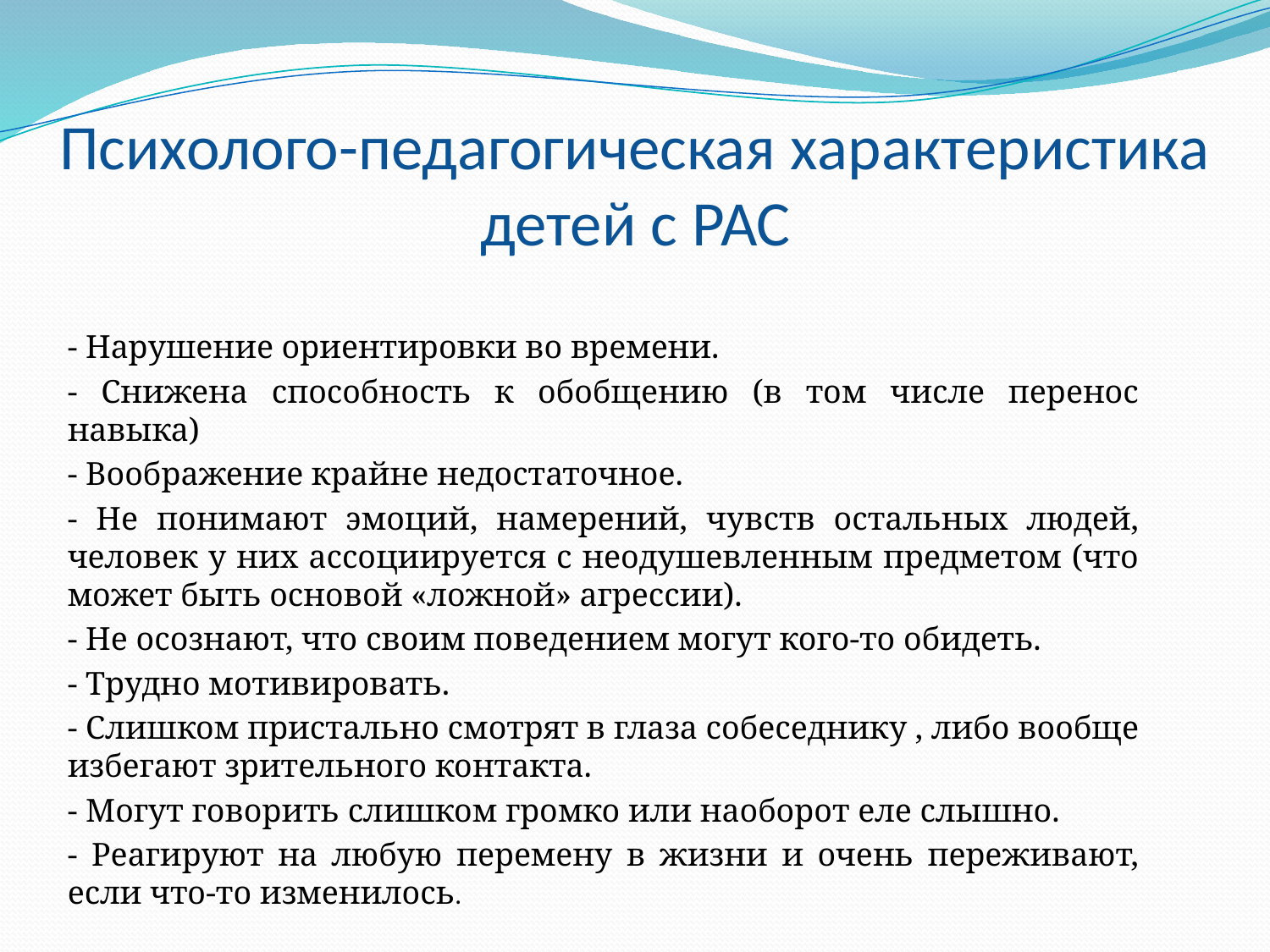

# Психолого-педагогическая характеристика детей с РАС

- Нарушение ориентировки во времени.
- Снижена способность к обобщению (в том числе перенос навыка)
- Воображение крайне недостаточное.
- Не понимают эмоций, намерений, чувств остальных людей, человек у них ассоциируется с неодушевленным предметом (что может быть основой «ложной» агрессии).
- Не осознают, что своим поведением могут кого-то обидеть.
- Трудно мотивировать.
- Слишком пристально смотрят в глаза собеседнику , либо вообще избегают зрительного контакта.
- Могут говорить слишком громко или наоборот еле слышно.
- Реагируют на любую перемену в жизни и очень переживают, если что-то изменилось.